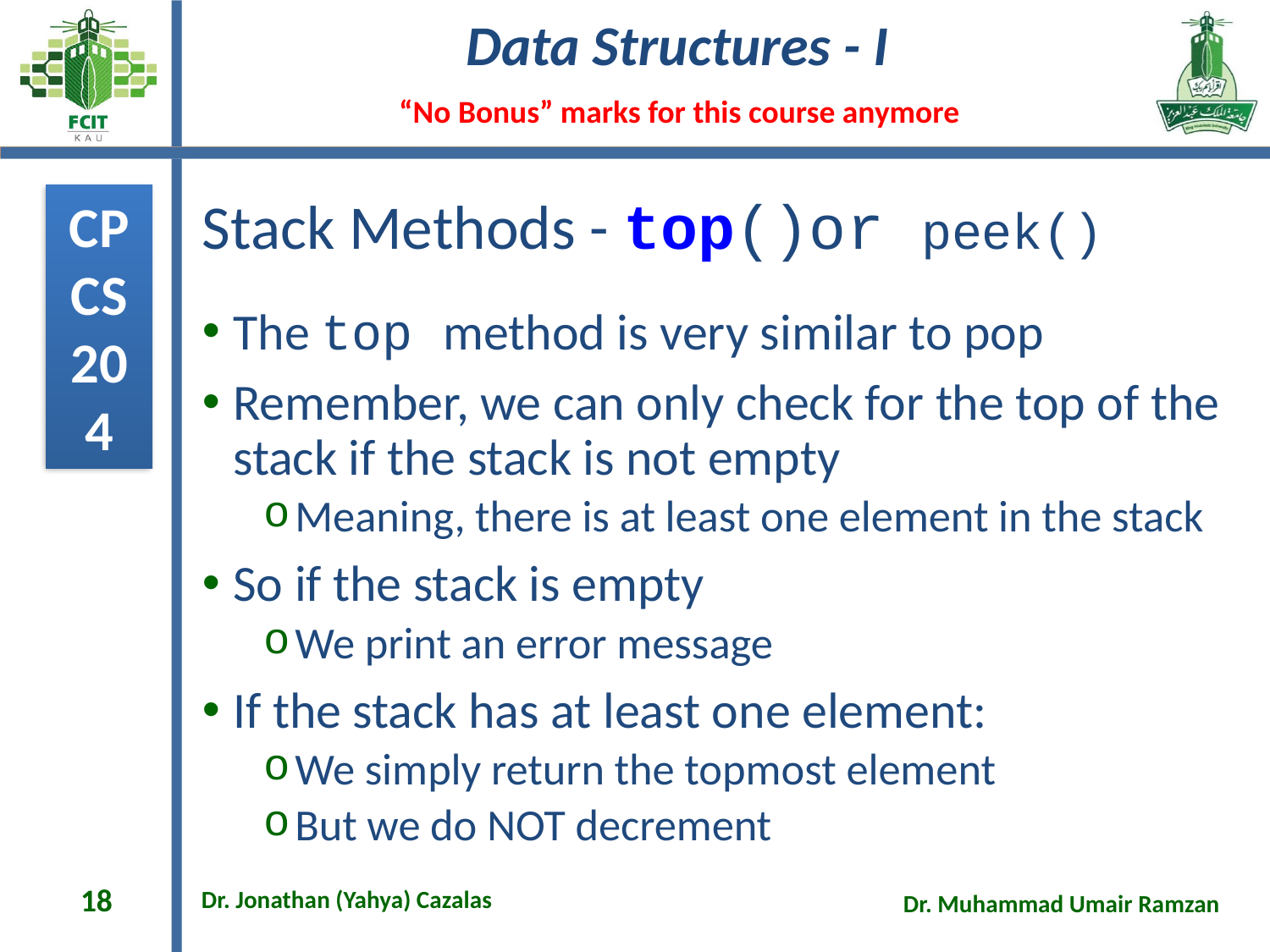

# Stack Methods - top()or peek()
The top method is very similar to pop
Remember, we can only check for the top of the stack if the stack is not empty
Meaning, there is at least one element in the stack
So if the stack is empty
We print an error message
If the stack has at least one element:
We simply return the topmost element
But we do NOT decrement
18